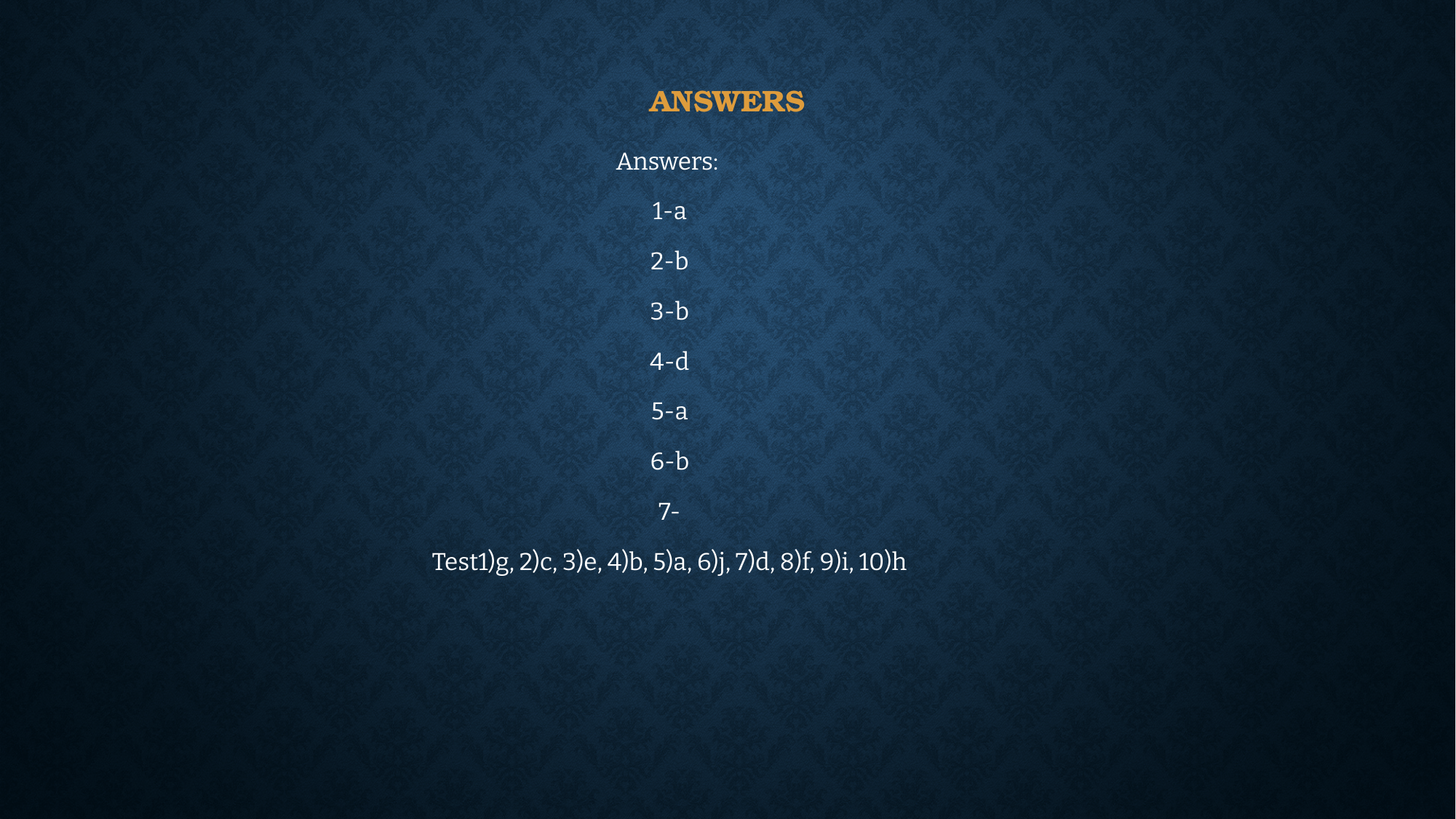

# Answers
Answers:
1-a
2-b
3-b
4-d
5-a
6-b
7-
Test1)g, 2)c, 3)e, 4)b, 5)a, 6)j, 7)d, 8)f, 9)i, 10)h